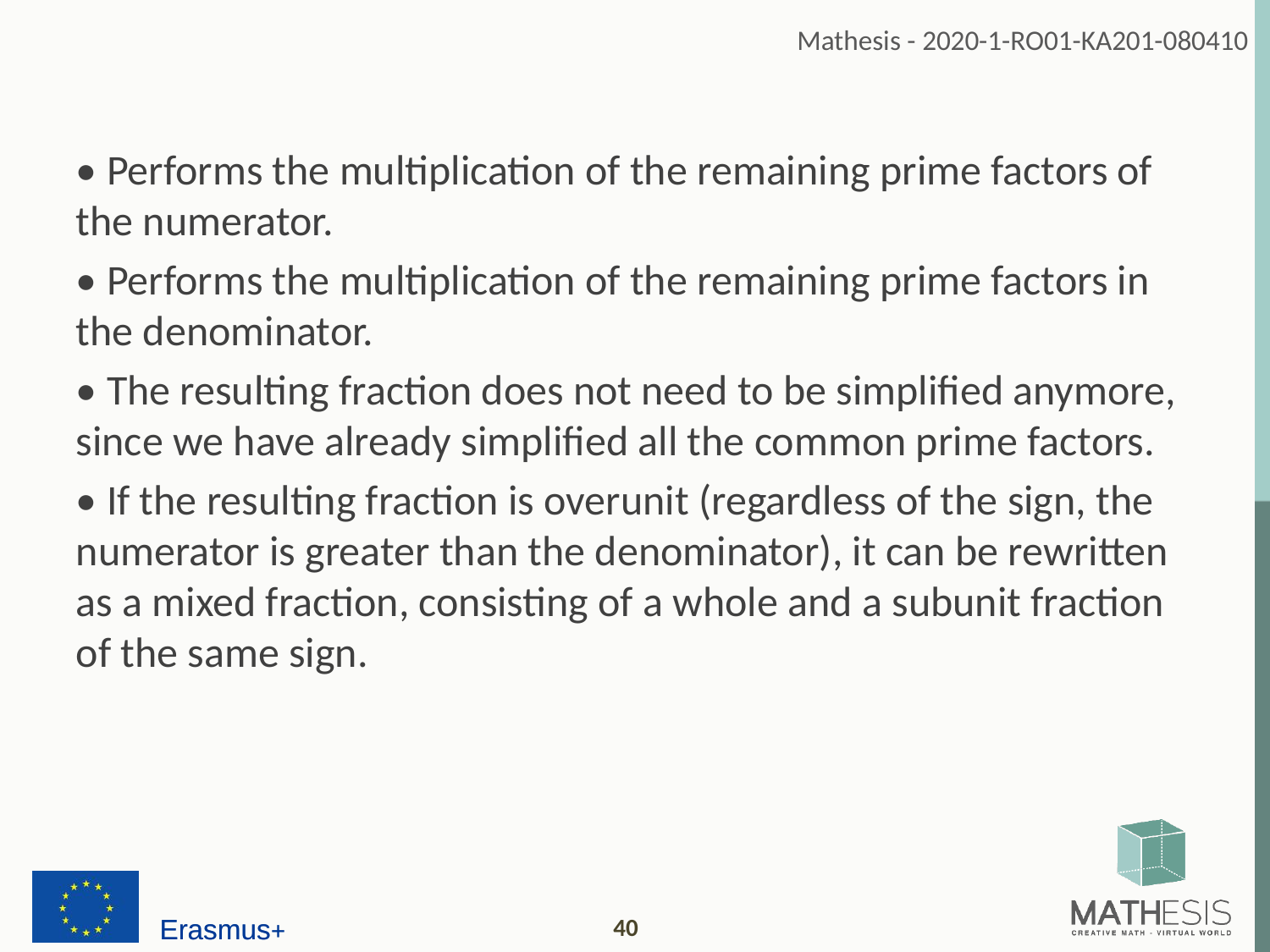

• Performs the multiplication of the remaining prime factors of the numerator.
• Performs the multiplication of the remaining prime factors in the denominator.
• The resulting fraction does not need to be simplified anymore, since we have already simplified all the common prime factors.
• If the resulting fraction is overunit (regardless of the sign, the numerator is greater than the denominator), it can be rewritten as a mixed fraction, consisting of a whole and a subunit fraction of the same sign.